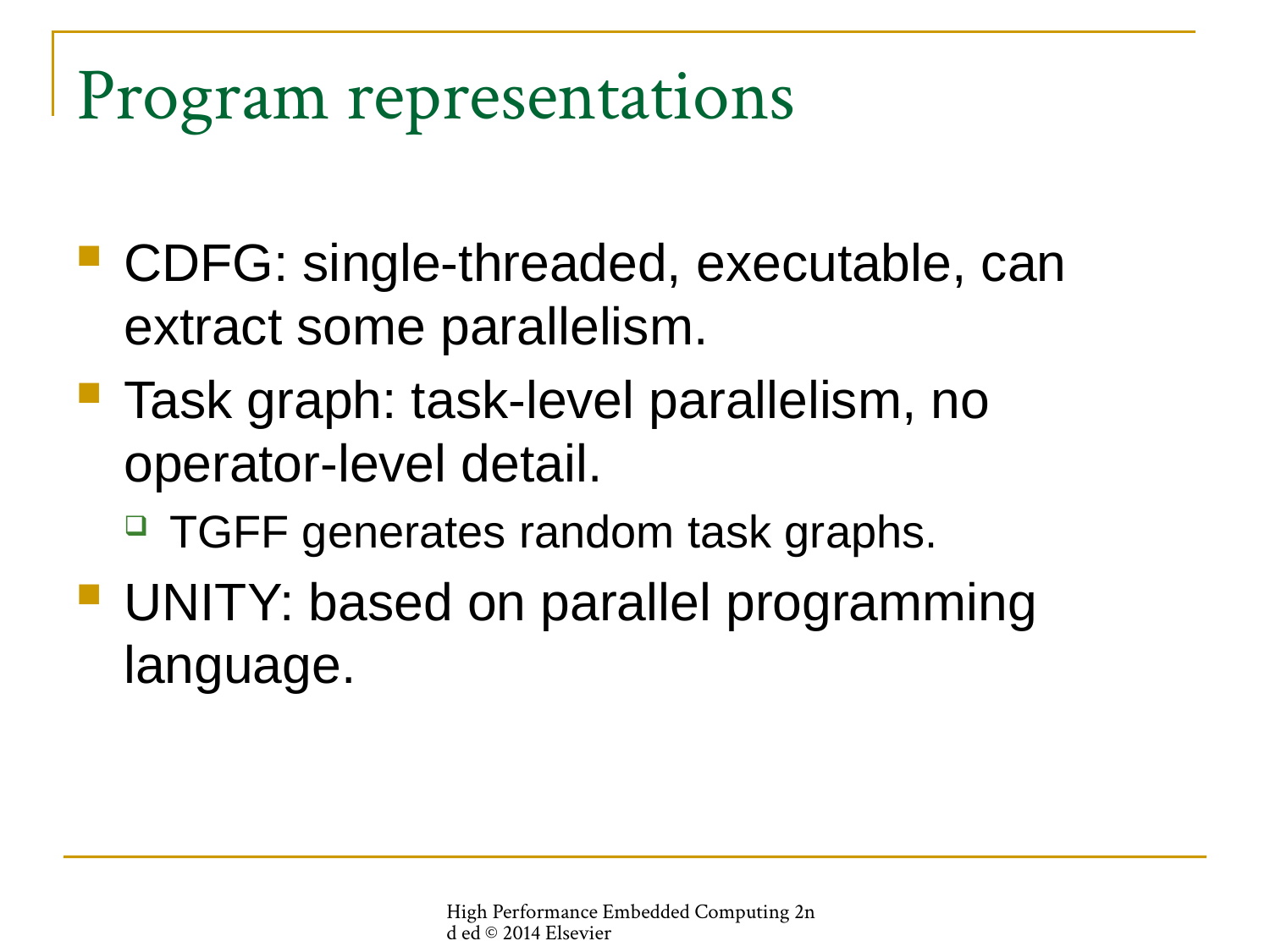

# Program representations
CDFG: single-threaded, executable, can extract some parallelism.
Task graph: task-level parallelism, no operator-level detail.
TGFF generates random task graphs.
UNITY: based on parallel programming language.
High Performance Embedded Computing 2nd ed © 2014 Elsevier